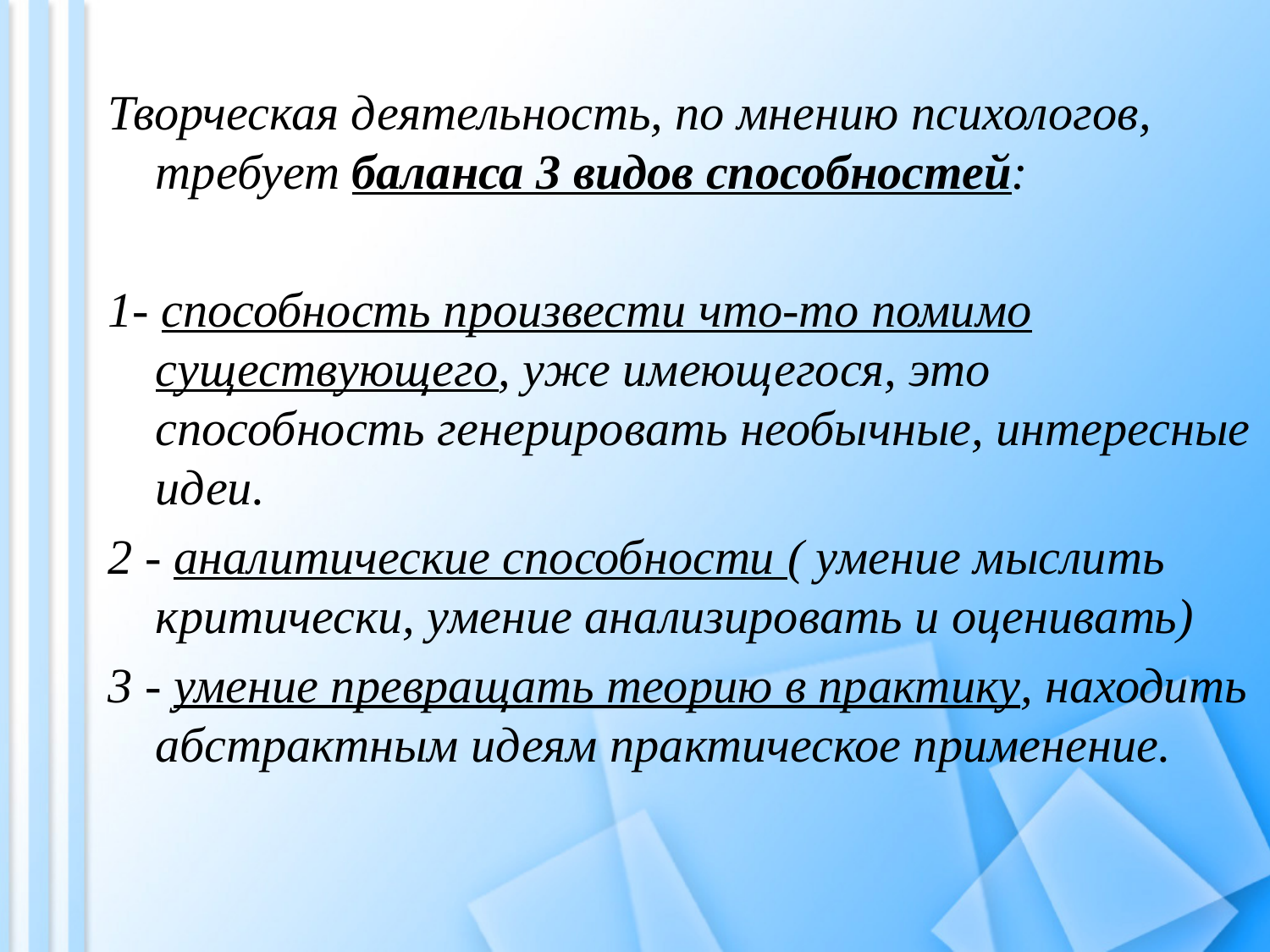

Творческая деятельность, по мнению психологов, требует баланса 3 видов способностей:

1- способность произвести что-то помимо существующего, уже имеющегося, это способность генерировать необычные, интересные идеи.
2 - аналитические способности ( умение мыслить критически, умение анализировать и оценивать)
3 - умение превращать теорию в практику, находить абстрактным идеям практическое применение.

#